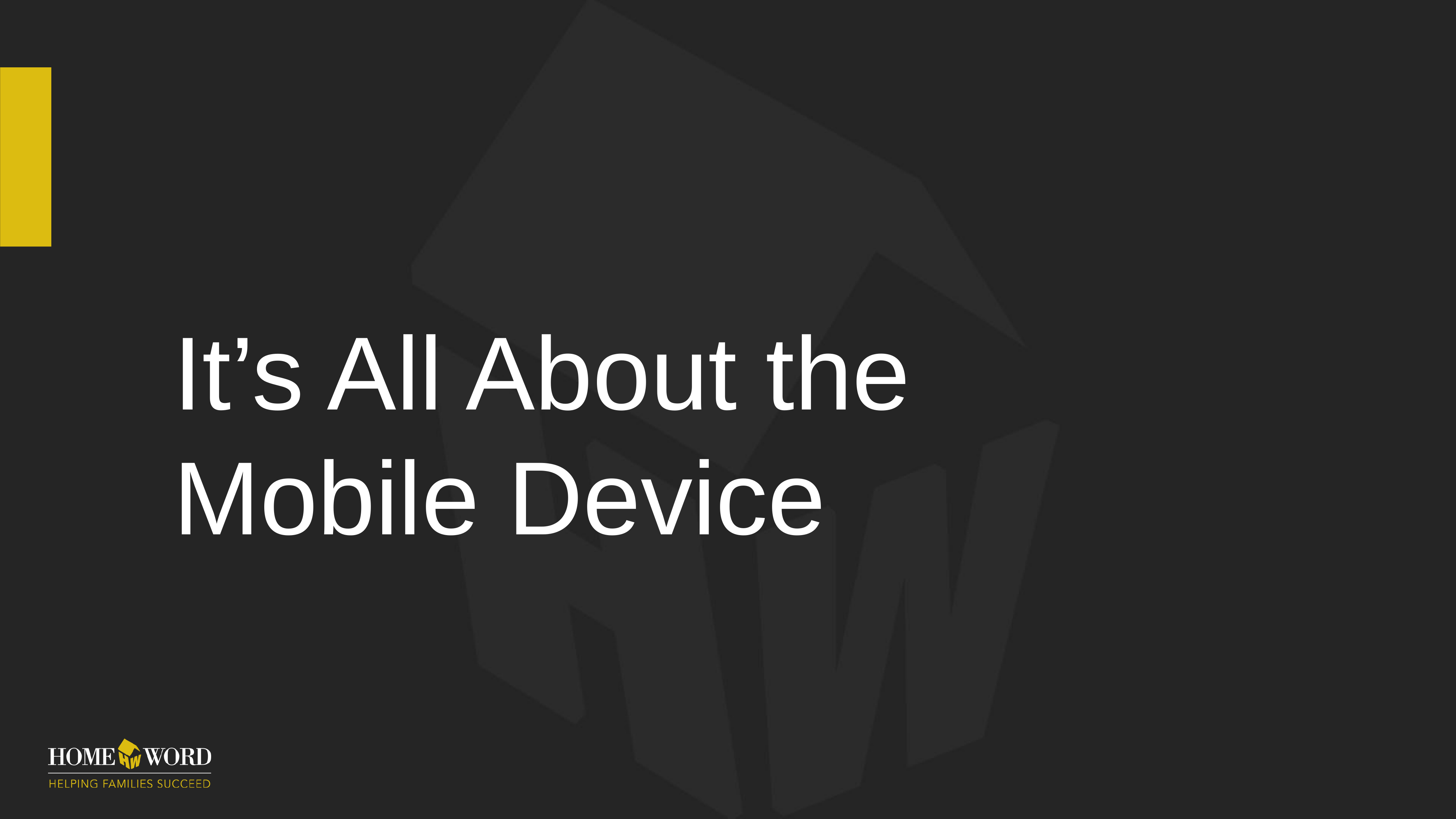

# It’s All About the Mobile Device